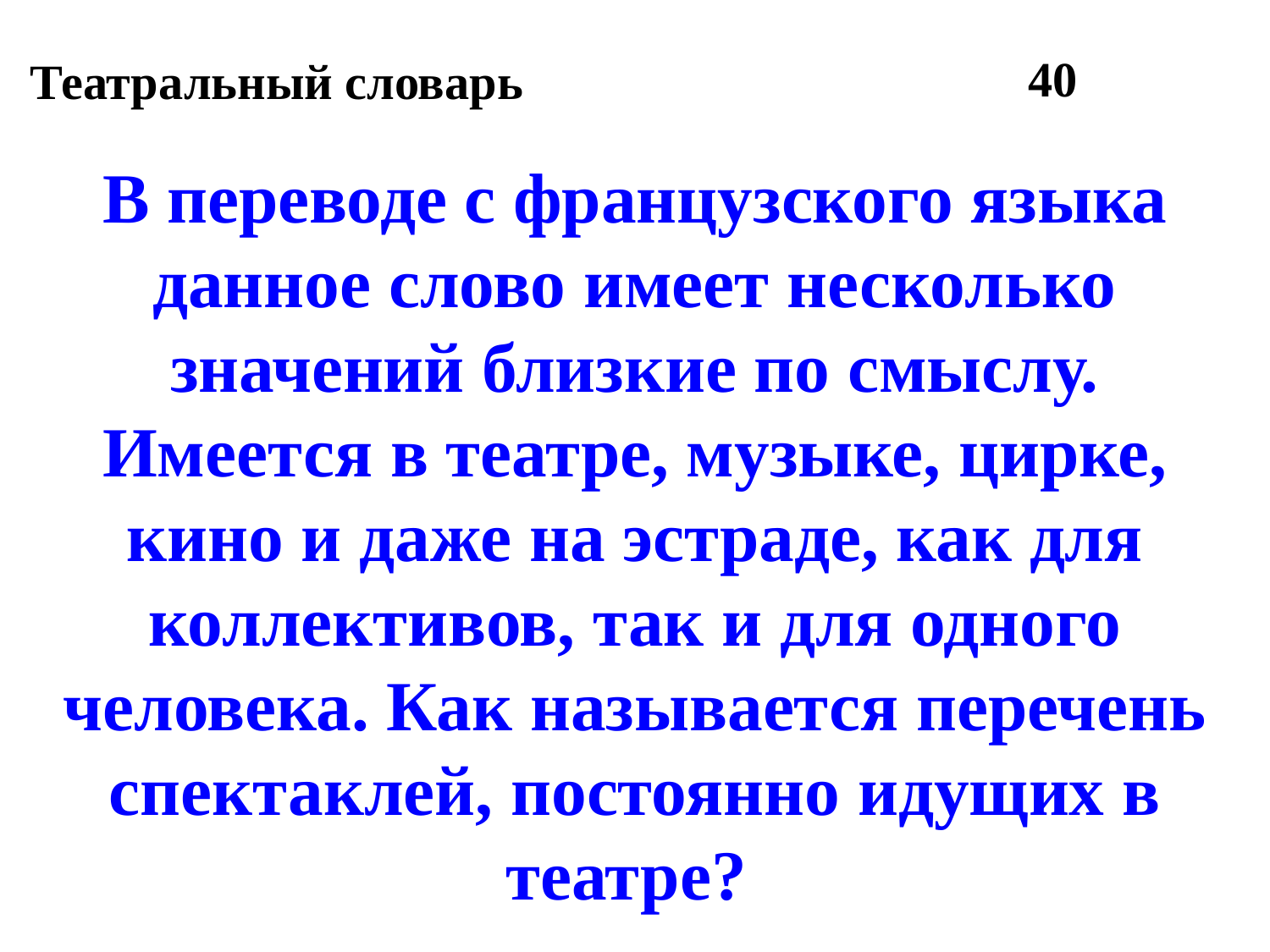

40
Театральный словарь
В переводе с французского языка данное слово имеет несколько значений близкие по смыслу. Имеется в театре, музыке, цирке, кино и даже на эстраде, как для коллективов, так и для одного человека. Как называется перечень спектаклей, постоянно идущих в театре?